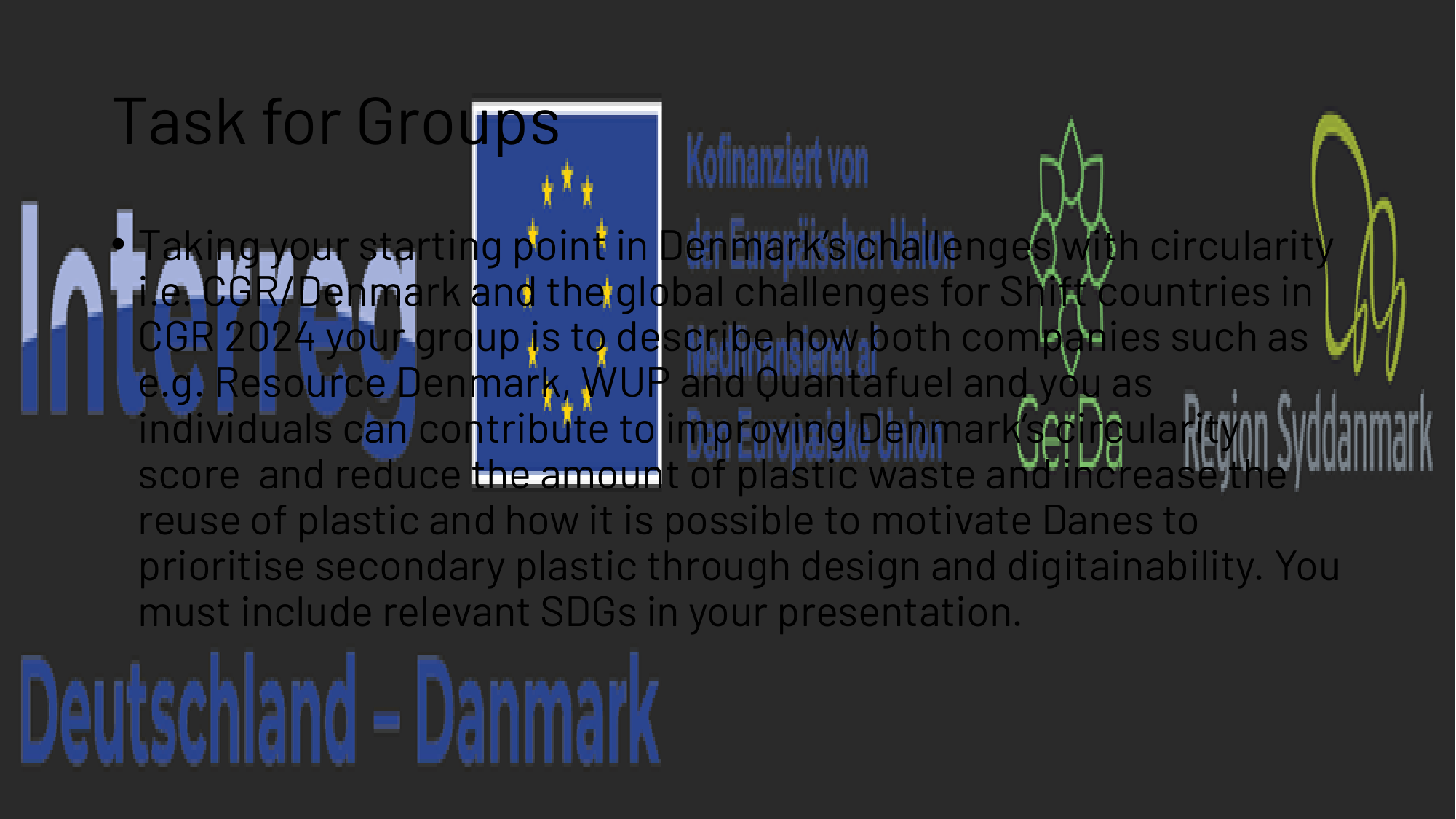

# Task for Groups
Taking your starting point in Denmark’s challenges with circularity i.e. CGR/Denmark and the global challenges for Shift countries in CGR 2024 your group is to describe how both companies such as e.g. Resource Denmark, WUP and Quantafuel and you as individuals can contribute to improving Denmark’s circularity score  and reduce the amount of plastic waste and increase the reuse of plastic and how it is possible to motivate Danes to prioritise secondary plastic through design and digitainability. You must include relevant SDGs in your presentation.